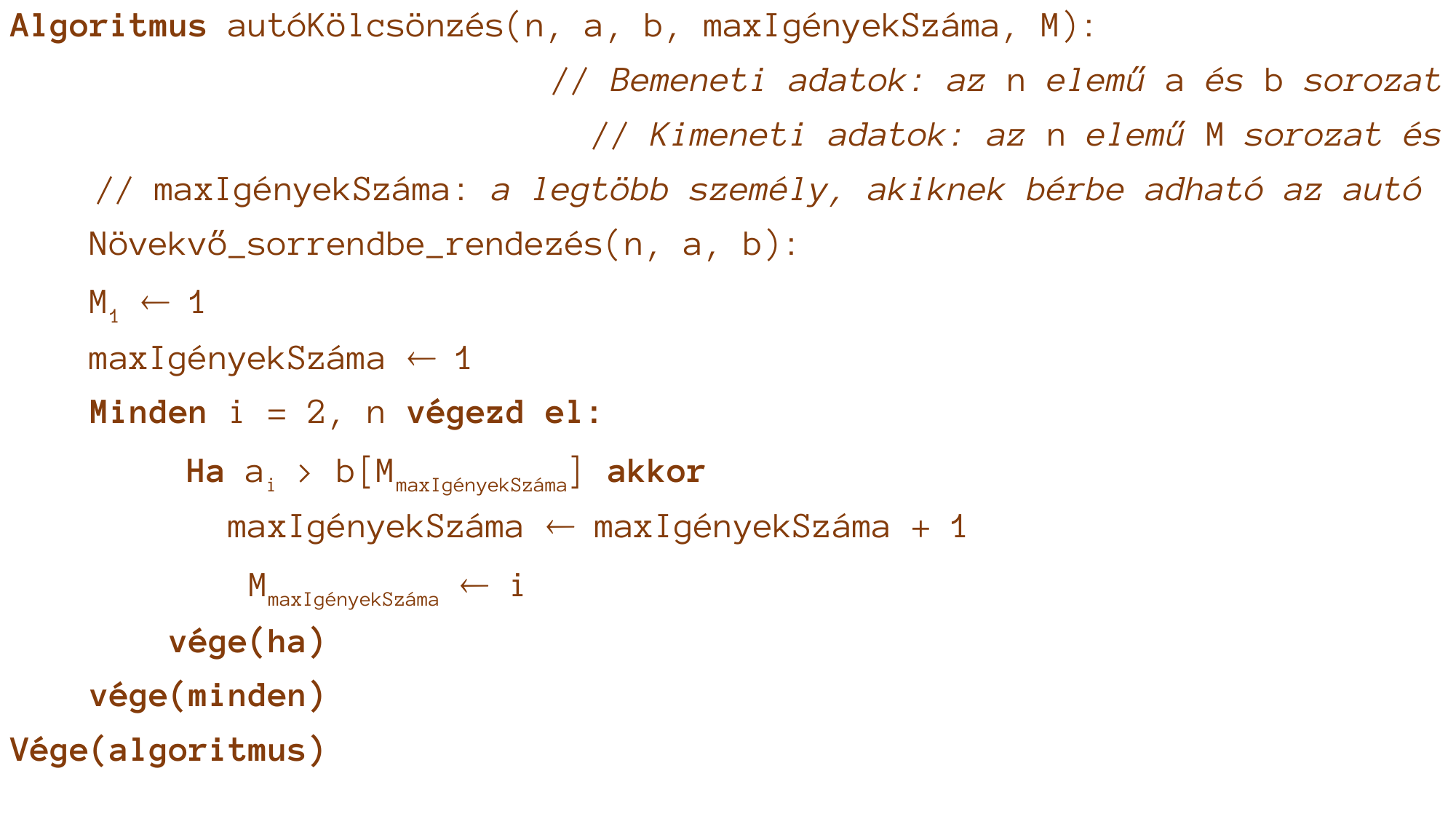

Algoritmus autóKölcsönzés(n, a, b, maxIgényekSzáma, M):
// Bemeneti adatok: az n elemű a és b sorozat
                       // Kimeneti adatok: az n elemű M sorozat és
    // maxIgényekSzáma: a legtöbb személy, akiknek bérbe adható az autó
    Növekvő_sorrendbe_rendezés(n, a, b):
    M1 ← 1
    maxIgényekSzáma ← 1
    Minden i = 2, n végezd el:
		  Ha ai > b[MmaxIgényekSzáma] akkor
           maxIgényekSzáma ← maxIgényekSzáma + 1
            MmaxIgényekSzáma ← i
        vége(ha)
    vége(minden)
Vége(algoritmus)